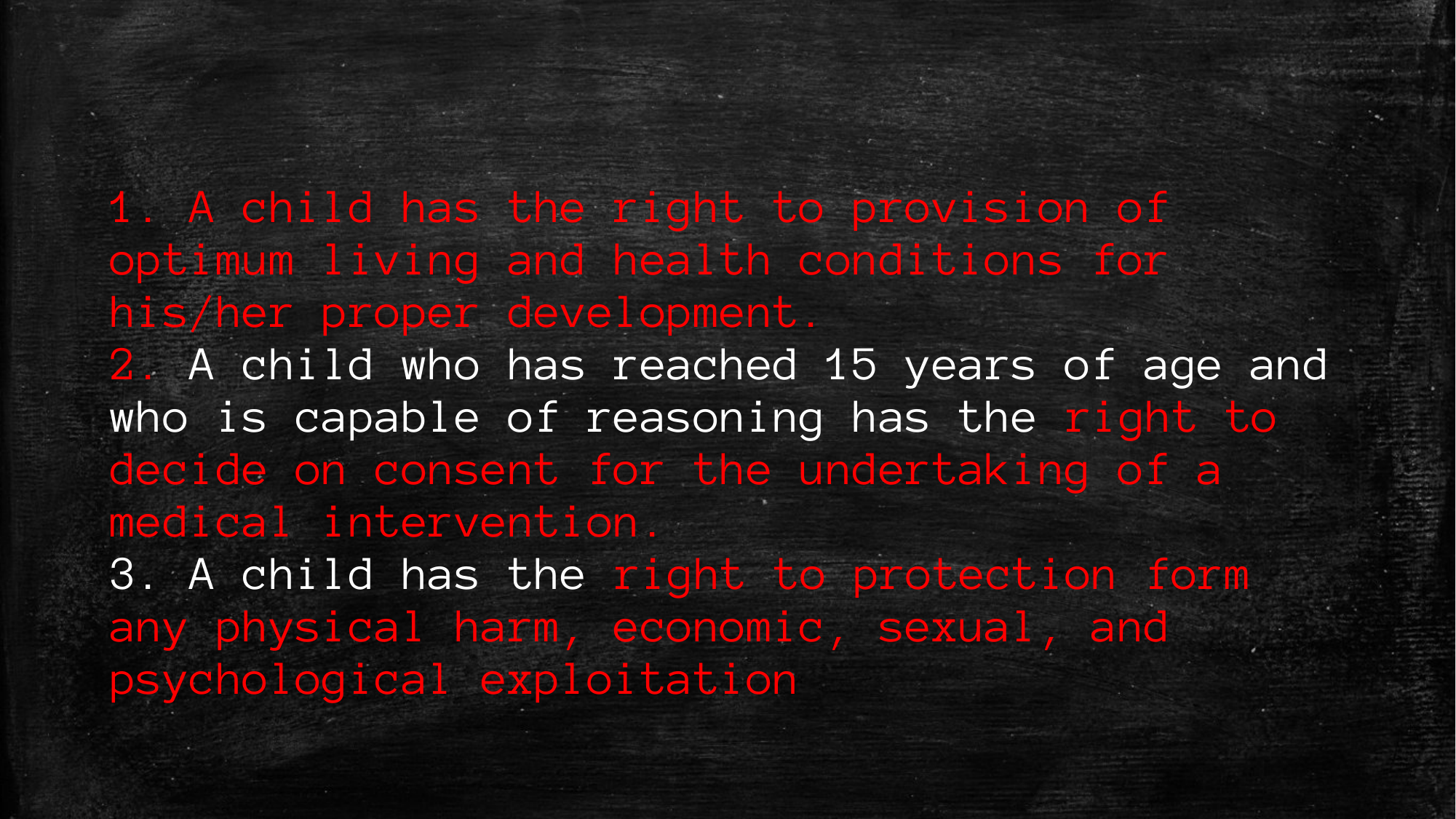

1. A child has the right to provision of optimum living and health conditions for his/her proper development.
2. A child who has reached 15 years of age and who is capable of reasoning has the right to decide on consent for the undertaking of a medical intervention.
3. A child has the right to protection form any physical harm, economic, sexual, and psychological exploitation